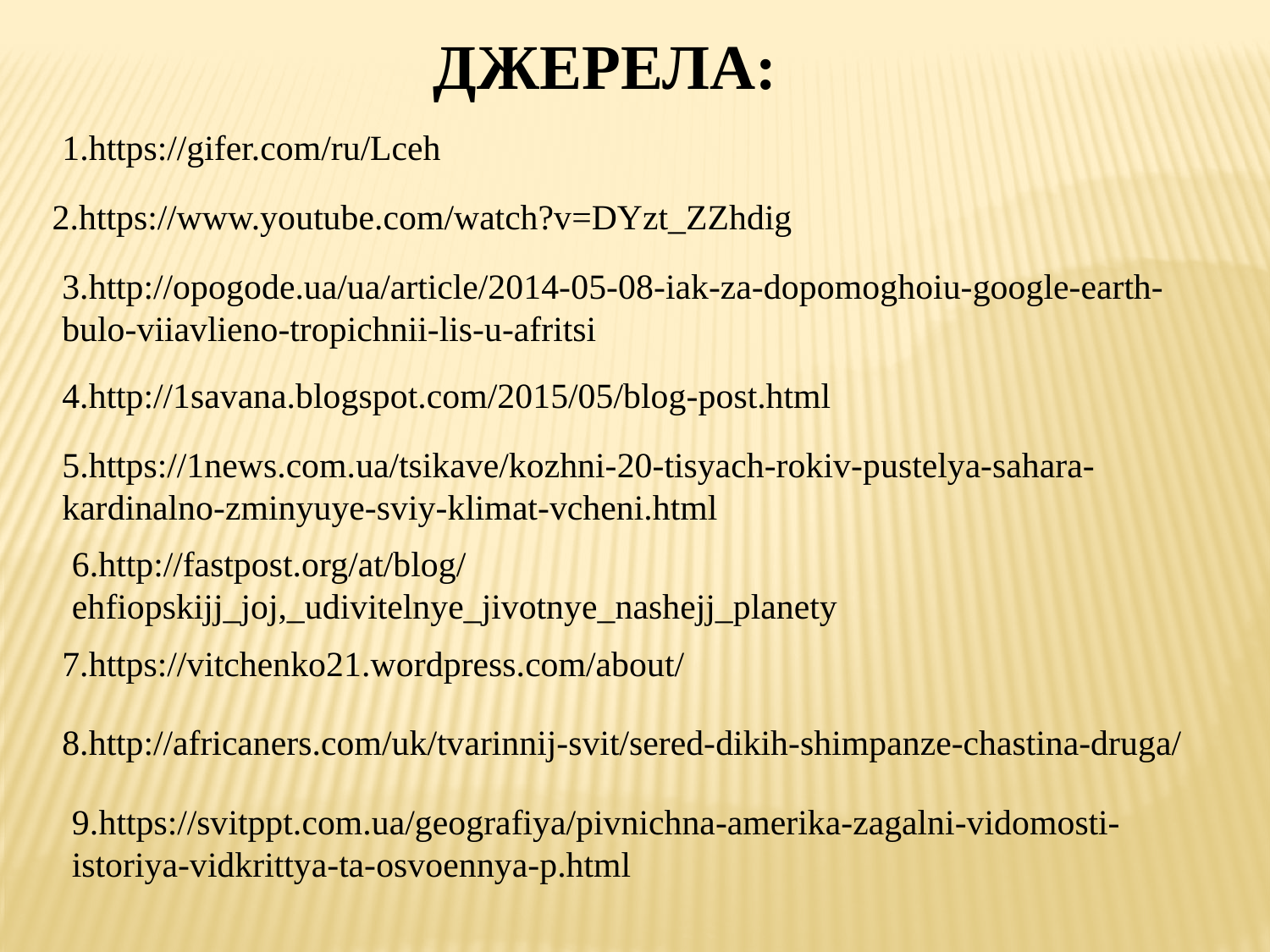

ДЖЕРЕЛА:
1.https://gifer.com/ru/Lceh
2.https://www.youtube.com/watch?v=DYzt_ZZhdig
3.http://opogode.ua/ua/article/2014-05-08-iak-za-dopomoghoiu-google-earth-bulo-viiavlieno-tropichnii-lis-u-afritsi
4.http://1savana.blogspot.com/2015/05/blog-post.html
5.https://1news.com.ua/tsikave/kozhni-20-tisyach-rokiv-pustelya-sahara-kardinalno-zminyuye-sviy-klimat-vcheni.html
6.http://fastpost.org/at/blog/ehfiopskijj_joj,_udivitelnye_jivotnye_nashejj_planety
7.https://vitchenko21.wordpress.com/about/
8.http://africaners.com/uk/tvarinnij-svit/sered-dikih-shimpanze-chastina-druga/
9.https://svitppt.com.ua/geografiya/pivnichna-amerika-zagalni-vidomosti-istoriya-vidkrittya-ta-osvoennya-p.html